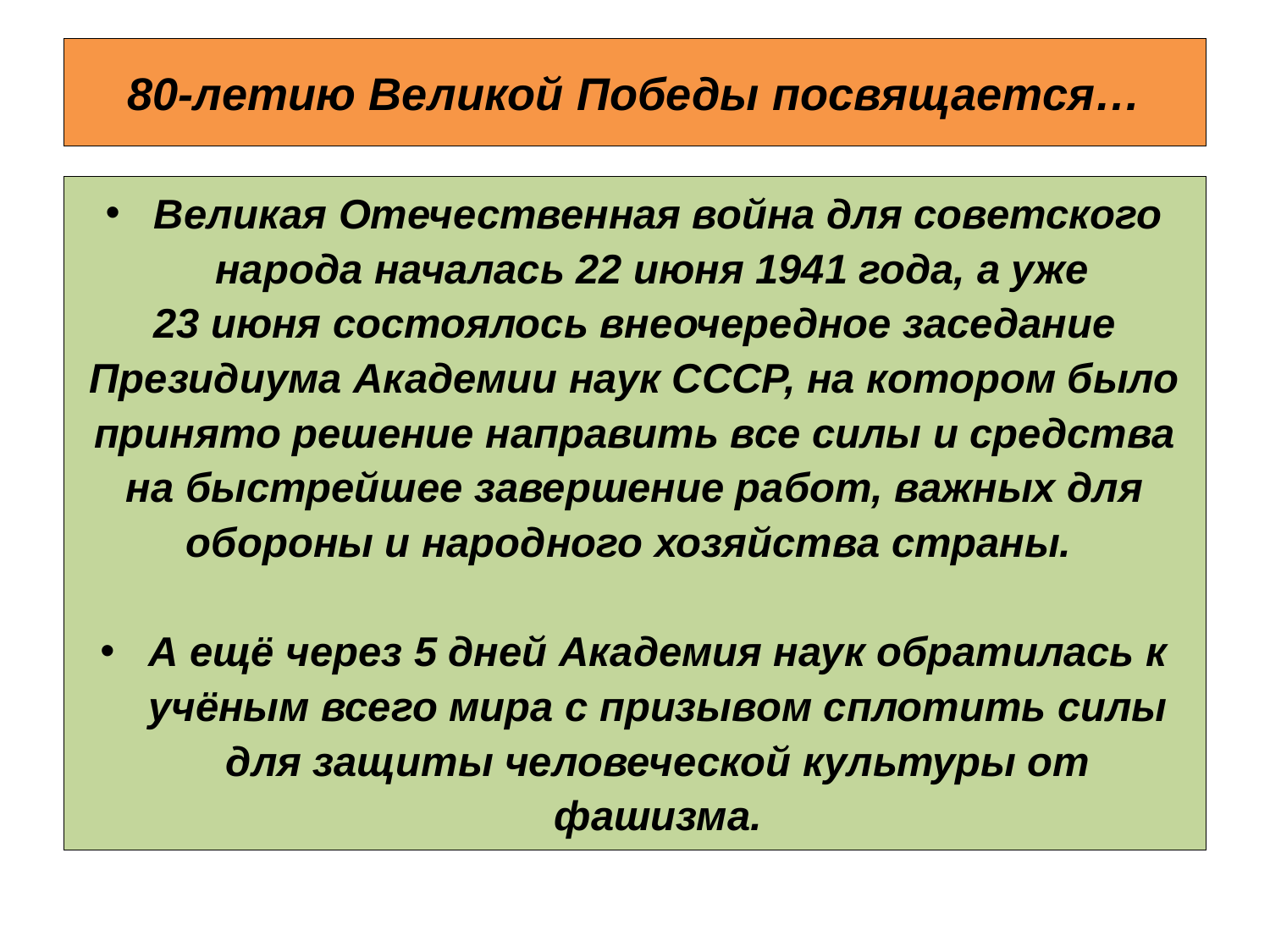

# 80-летию Великой Победы посвящается…
Великая Отечественная война для советского народа началась 22 июня 1941 года, а уже
23 июня состоялось внеочередное заседание Президиума Академии наук СССР, на котором было принято решение направить все силы и средства на быстрейшее завершение работ, важных для обороны и народного хозяйства страны.

А ещё через 5 дней Академия наук обратилась к учёным всего мира с призывом сплотить силы для защиты человеческой культуры от фашизма.